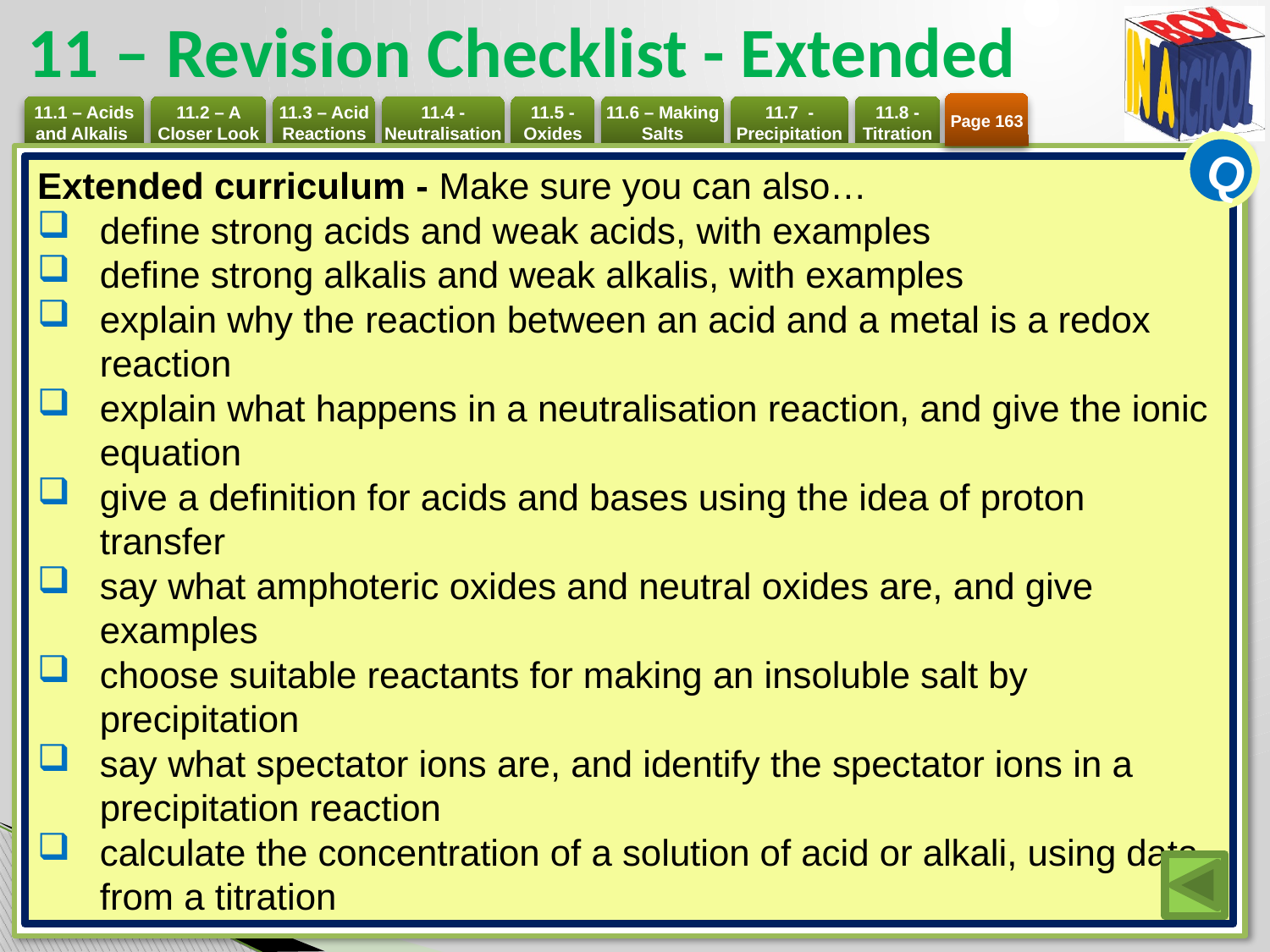

# 11 – Revision Checklist - Extended
Page 163
Q
Extended curriculum - Make sure you can also…
define strong acids and weak acids, with examples
define strong alkalis and weak alkalis, with examples
explain why the reaction between an acid and a metal is a redox reaction
explain what happens in a neutralisation reaction, and give the ionic equation
give a definition for acids and bases using the idea of proton transfer
say what amphoteric oxides and neutral oxides are, and give examples
choose suitable reactants for making an insoluble salt by precipitation
say what spectator ions are, and identify the spectator ions in a precipitation reaction
calculate the concentration of a solution of acid or alkali, using data from a titration